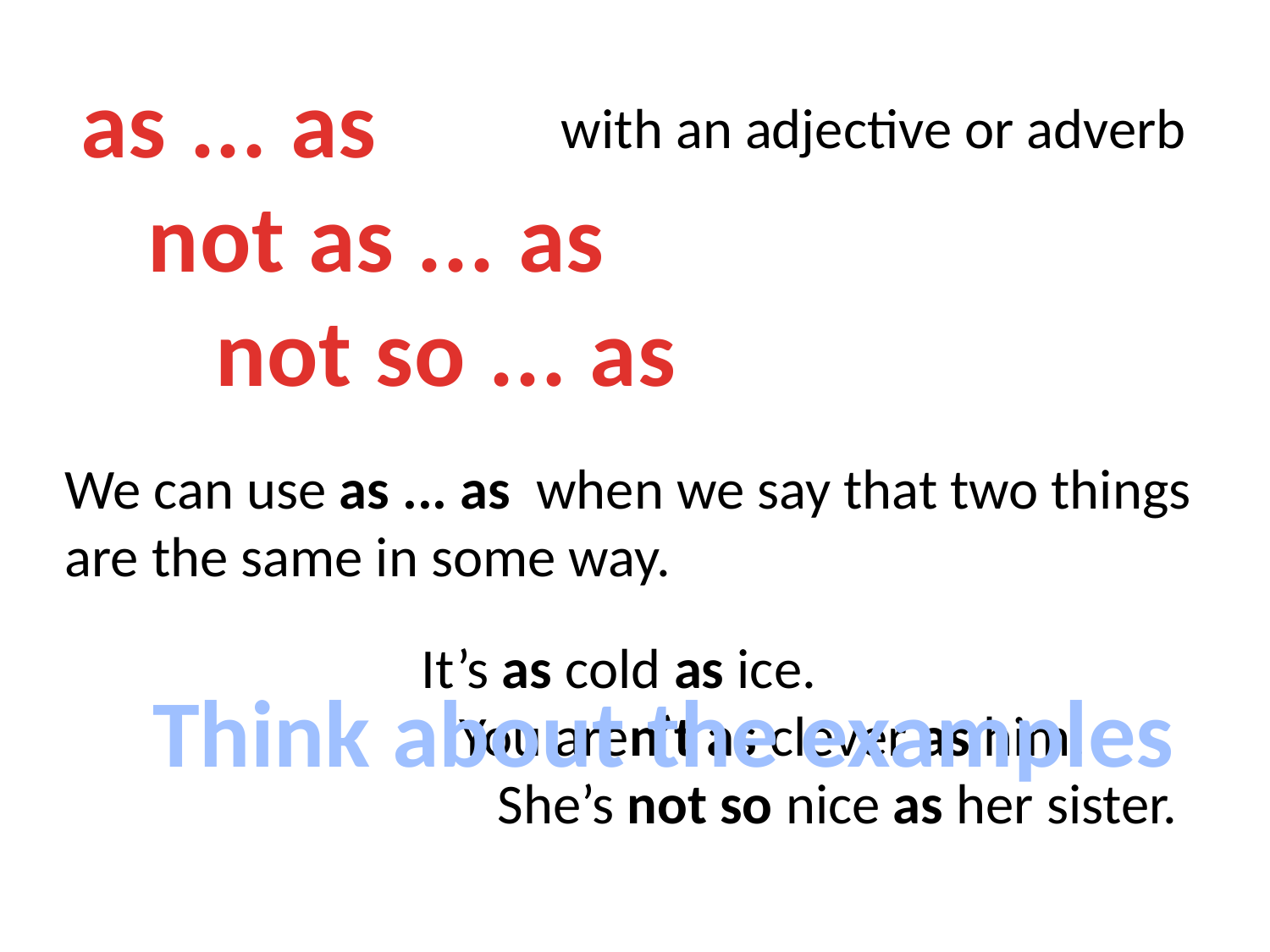

as ... as
   not as ... as
      not so ... as
with an adjective or adverb
We can use as ... as  when we say that two things
are the same in some way.
It’s as cold as ice.
   You aren’t as clever as him.
      She’s not so nice as her sister.
Think about the examples